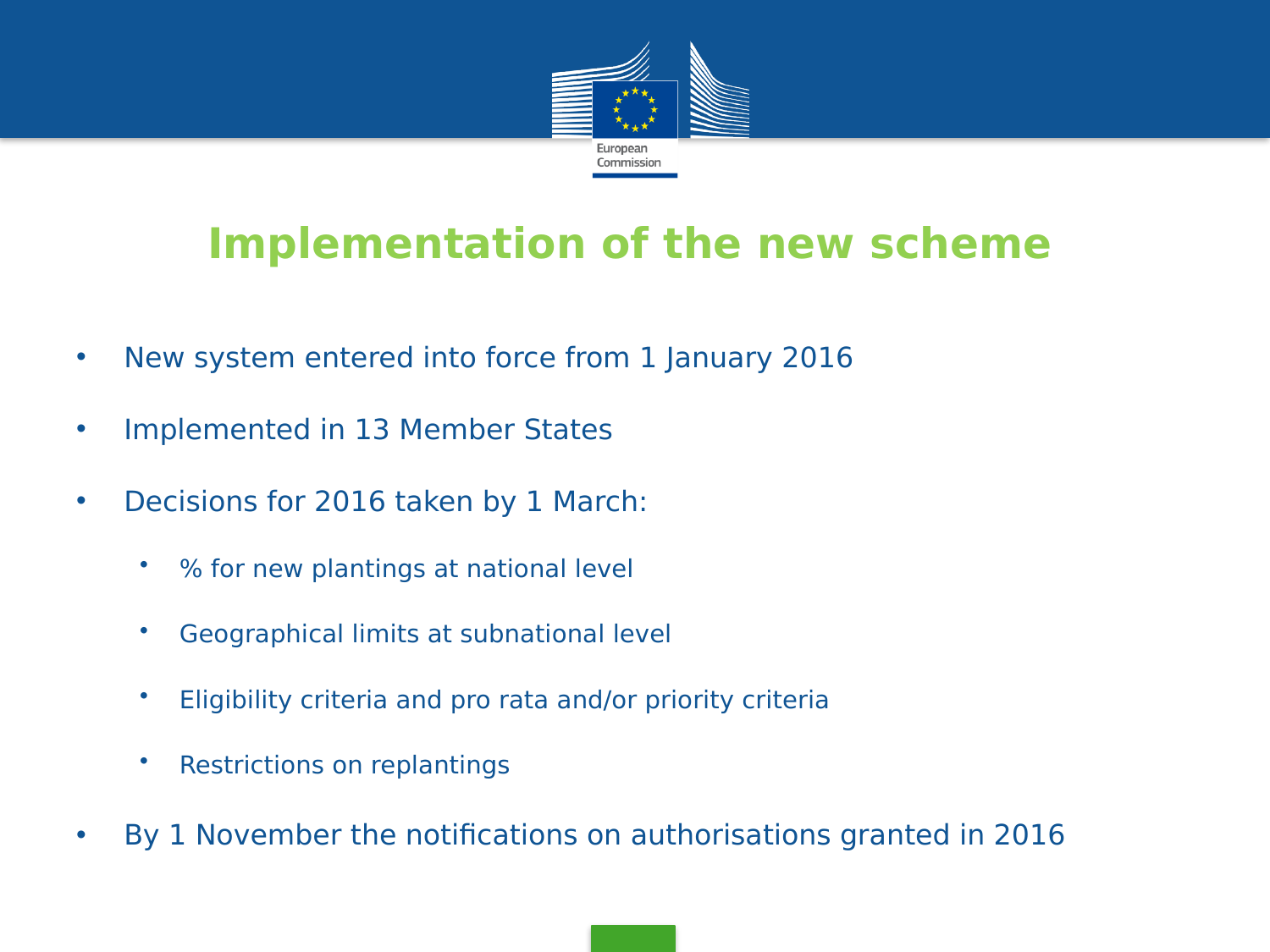

# Implementation of the new scheme
New system entered into force from 1 January 2016
Implemented in 13 Member States
Decisions for 2016 taken by 1 March:
% for new plantings at national level
Geographical limits at subnational level
Eligibility criteria and pro rata and/or priority criteria
Restrictions on replantings
By 1 November the notifications on authorisations granted in 2016